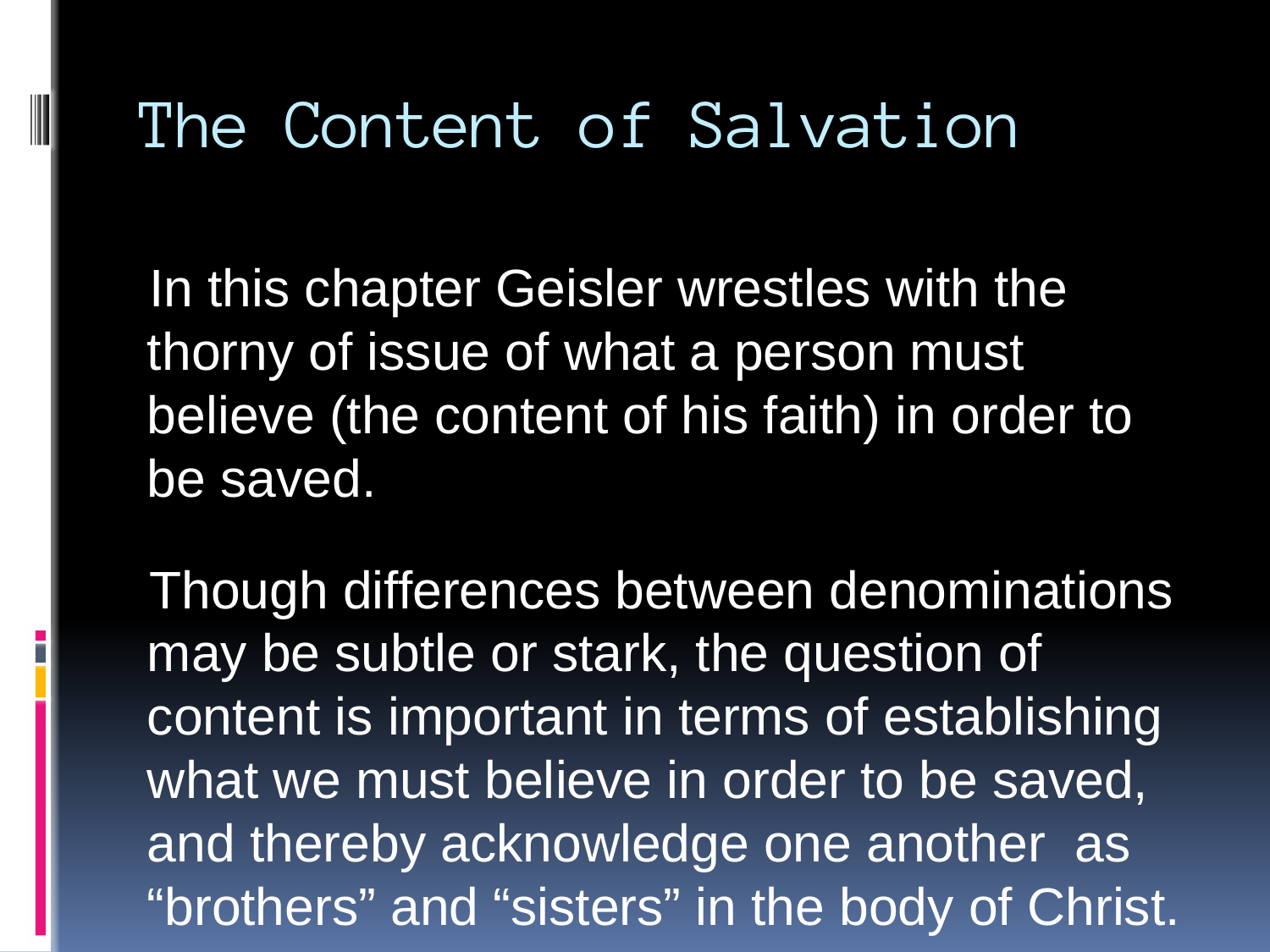

# The Content of Salvation
In this chapter Geisler wrestles with the thorny of issue of what a person must believe (the content of his faith) in order to be saved.

Though differences between denominations may be subtle or stark, the question of content is important in terms of establishing what we must believe in order to be saved, and thereby acknowledge one another  as “brothers” and “sisters” in the body of Christ.